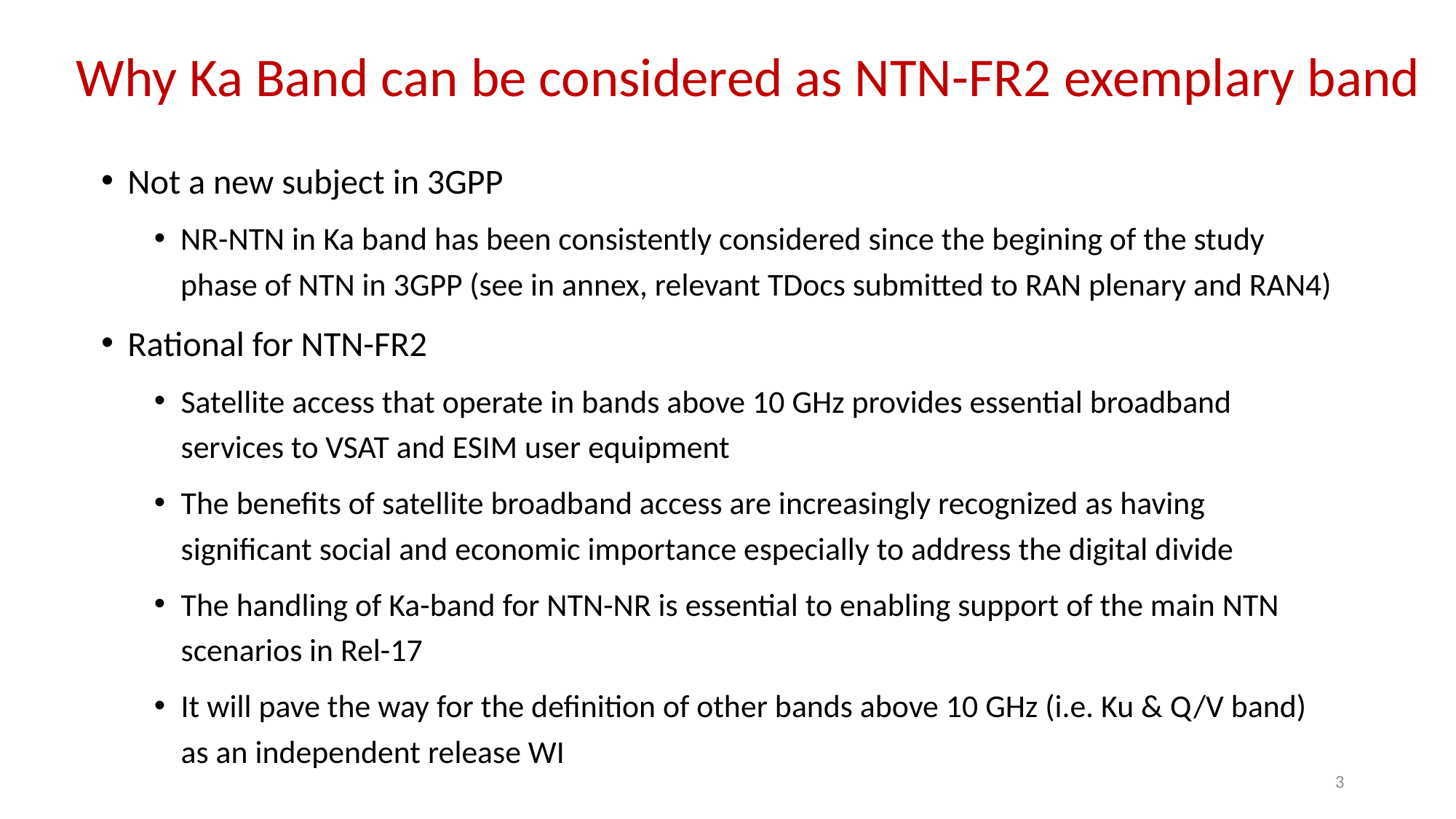

# Why Ka Band can be considered as NTN-FR2 exemplary band
Not a new subject in 3GPP
NR-NTN in Ka band has been consistently considered since the begining of the study phase of NTN in 3GPP (see in annex, relevant TDocs submitted to RAN plenary and RAN4)
Rational for NTN-FR2
Satellite access that operate in bands above 10 GHz provides essential broadband services to VSAT and ESIM user equipment
The benefits of satellite broadband access are increasingly recognized as having significant social and economic importance especially to address the digital divide
The handling of Ka-band for NTN-NR is essential to enabling support of the main NTN scenarios in Rel-17
It will pave the way for the definition of other bands above 10 GHz (i.e. Ku & Q/V band) as an independent release WI

3